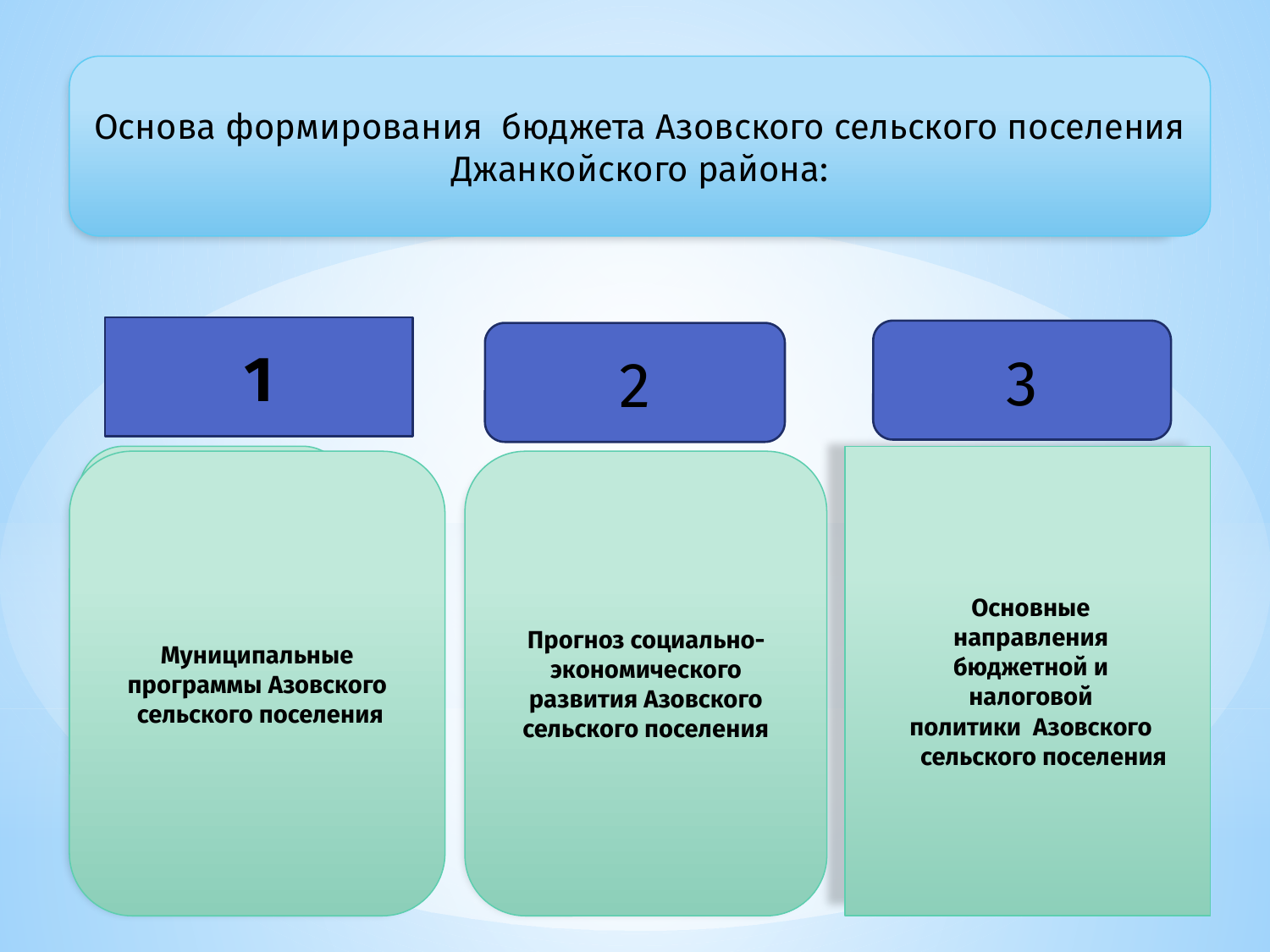

#
Основа формирования  бюджета Азовского сельского поселения Джанкойского района:
1
3
2
Основные
направления
бюджетной и
налоговой
политики  Азовского сельского поселения

Бюджетном послании президента Российской федерации
Муниципальные программы Азовского
 сельского поселения
Прогноз социально-экономического развития Азовского сельского поселения